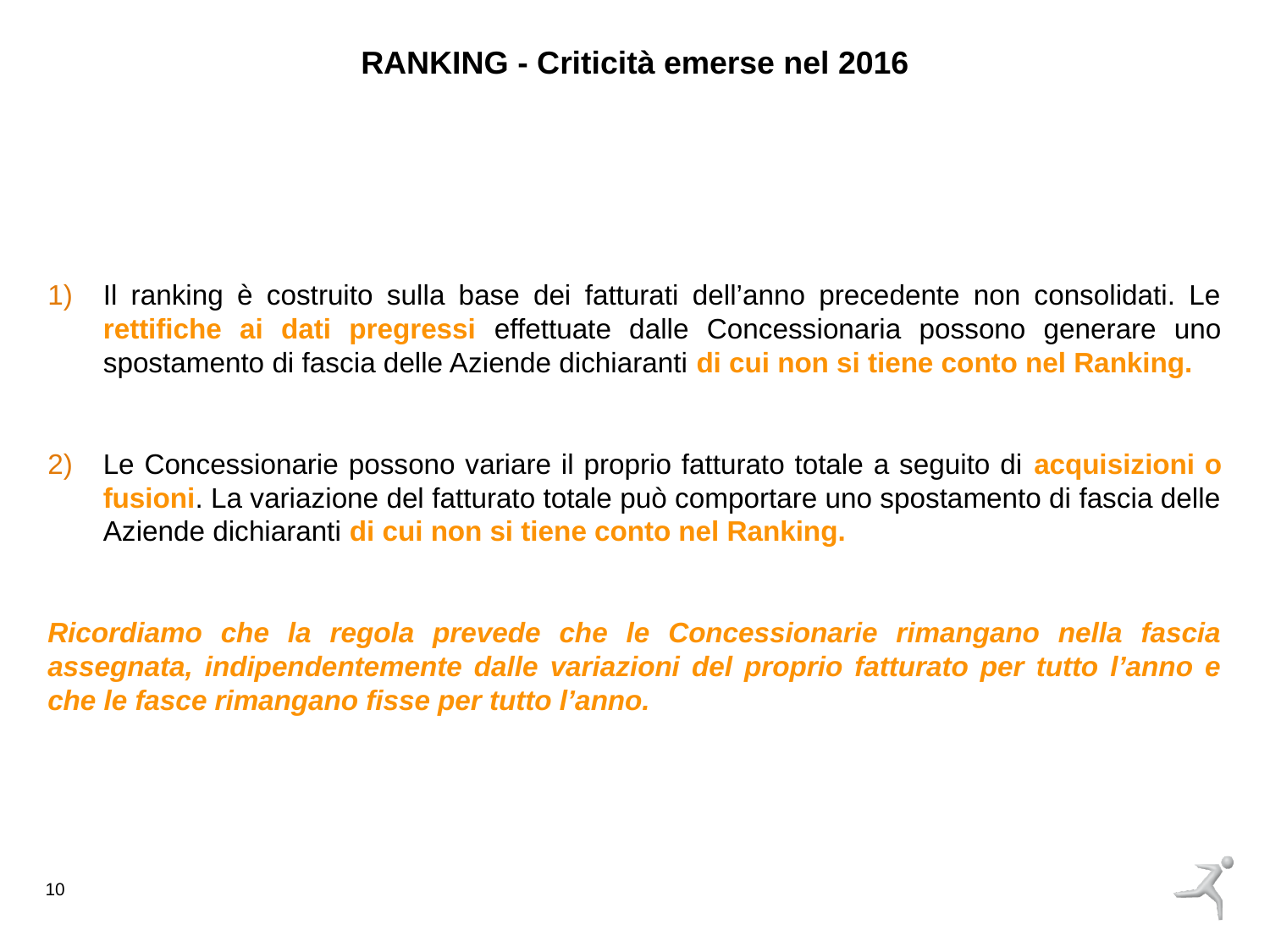

RANKING - Criticità emerse nel 2016

Il ranking è costruito sulla base dei fatturati dell’anno precedente non consolidati. Le rettifiche ai dati pregressi effettuate dalle Concessionaria possono generare uno spostamento di fascia delle Aziende dichiaranti di cui non si tiene conto nel Ranking.

Le Concessionarie possono variare il proprio fatturato totale a seguito di acquisizioni o fusioni. La variazione del fatturato totale può comportare uno spostamento di fascia delle Aziende dichiaranti di cui non si tiene conto nel Ranking.

Ricordiamo che la regola prevede che le Concessionarie rimangano nella fascia assegnata, indipendentemente dalle variazioni del proprio fatturato per tutto l’anno e che le fasce rimangano fisse per tutto l’anno.